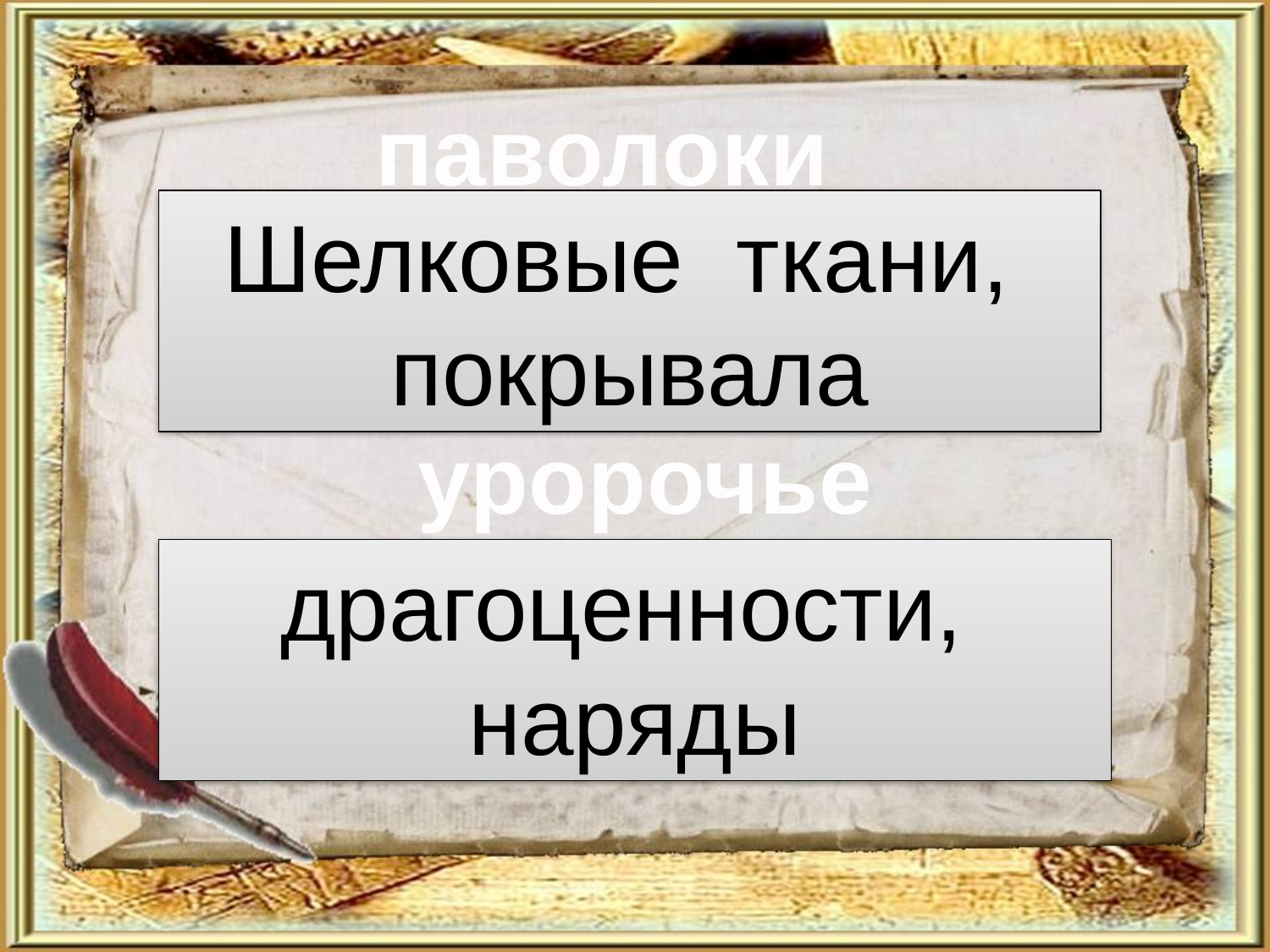

паволоки
Шелковые  ткани,  покрывала
уророчье
драгоценности,  наряды